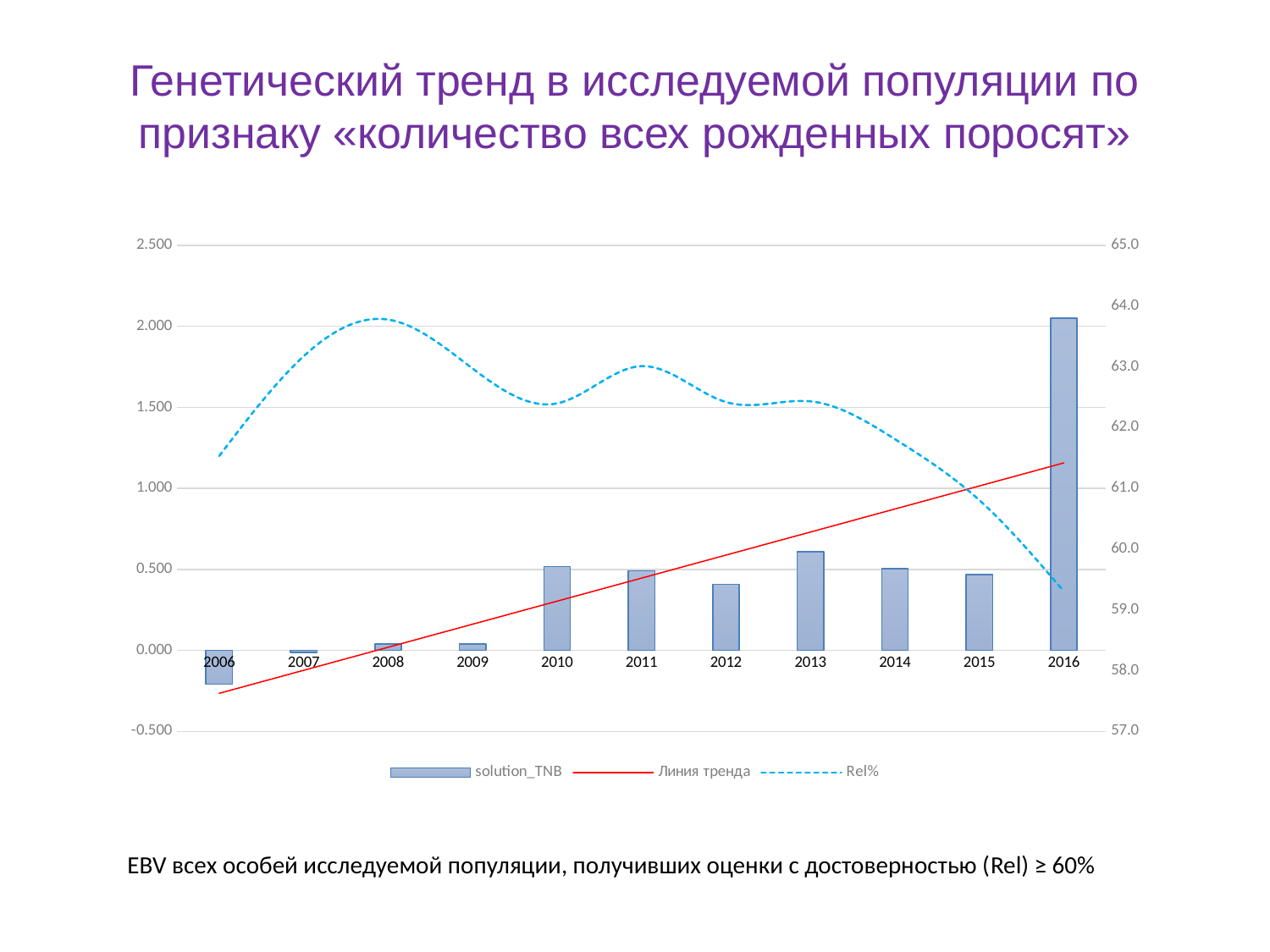

Генетический тренд в исследуемой популяции по признаку «количество всех рожденных поросят»

### Chart

| Category | solution_TNB | Rel% |
|---|---|---|
| 2006 | -0.20964858999999994 | 61.53196646140584 |
| 2007 | -0.012431370000000016 | 63.17361163161385 |
| 2008 | 0.040538012499999984 | 63.776189391396386 |
| 2009 | 0.038317208260869574 | 62.97049545721544 |
| 2010 | 0.5160096364705882 | 62.39714292175642 |
| 2011 | 0.4920709300000001 | 63.01051014462077 |
| 2012 | 0.4073861672463769 | 62.41909615943419 |
| 2013 | 0.6094857566101695 | 62.430911114919326 |
| 2014 | 0.5028476139215687 | 61.8094603273404 |
| 2015 | 0.46856113909090913 | 60.80442591829456 |
| 2016 | 2.05036142 | 59.304973294560305 |
EBV всех особей исследуемой популяции, получивших оценки с достоверностью (Rel) ≥ 60%